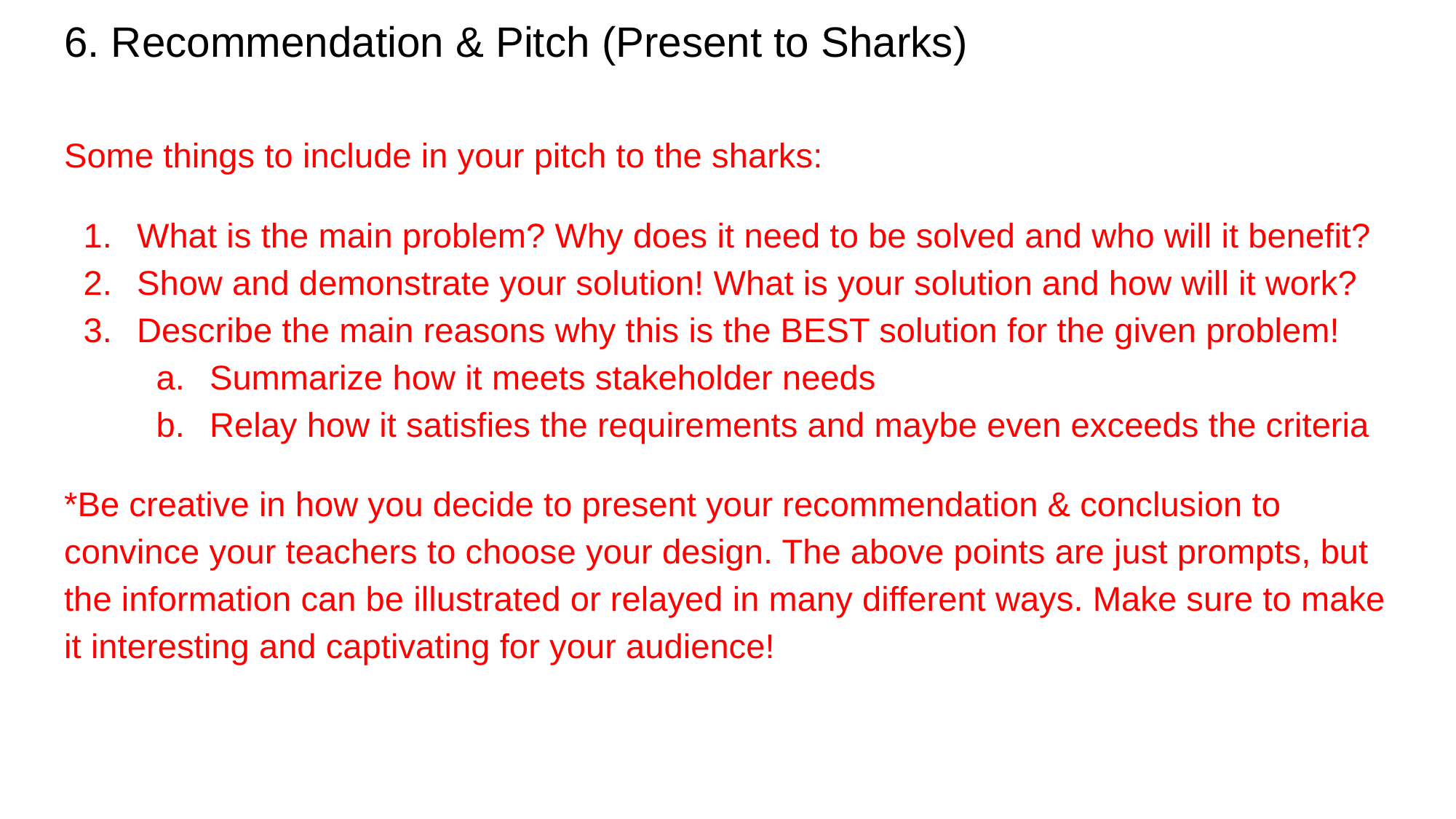

# 6. Recommendation & Pitch (Present to Sharks)
Some things to include in your pitch to the sharks:
What is the main problem? Why does it need to be solved and who will it benefit?
Show and demonstrate your solution! What is your solution and how will it work?
Describe the main reasons why this is the BEST solution for the given problem!
Summarize how it meets stakeholder needs
Relay how it satisfies the requirements and maybe even exceeds the criteria
*Be creative in how you decide to present your recommendation & conclusion to convince your teachers to choose your design. The above points are just prompts, but the information can be illustrated or relayed in many different ways. Make sure to make it interesting and captivating for your audience!